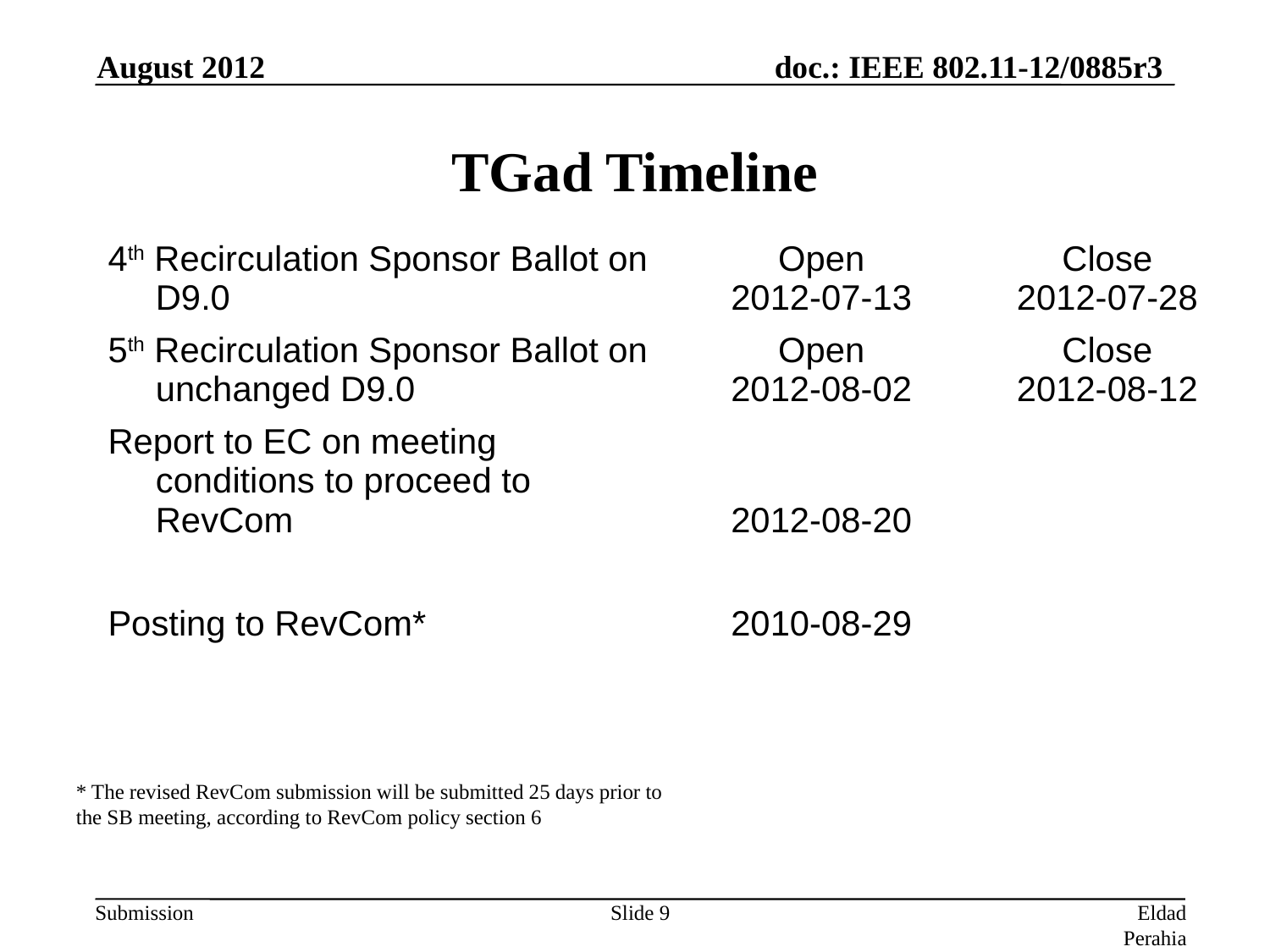

August 2012
# TGad Timeline
| 4th Recirculation Sponsor Ballot on D9.0 | Open 2012-07-13 | Close 2012-07-28 |
| --- | --- | --- |
| 5th Recirculation Sponsor Ballot on unchanged D9.0 | Open 2012-08-02 | Close 2012-08-12 |
| Report to EC on meeting conditions to proceed to RevCom | 2012-08-20 |  |
| Posting to RevCom\* | 2010-08-29 |  |
* The revised RevCom submission will be submitted 25 days prior to the SB meeting, according to RevCom policy section 6
Slide 9
Eldad Perahia, Intel Corporation